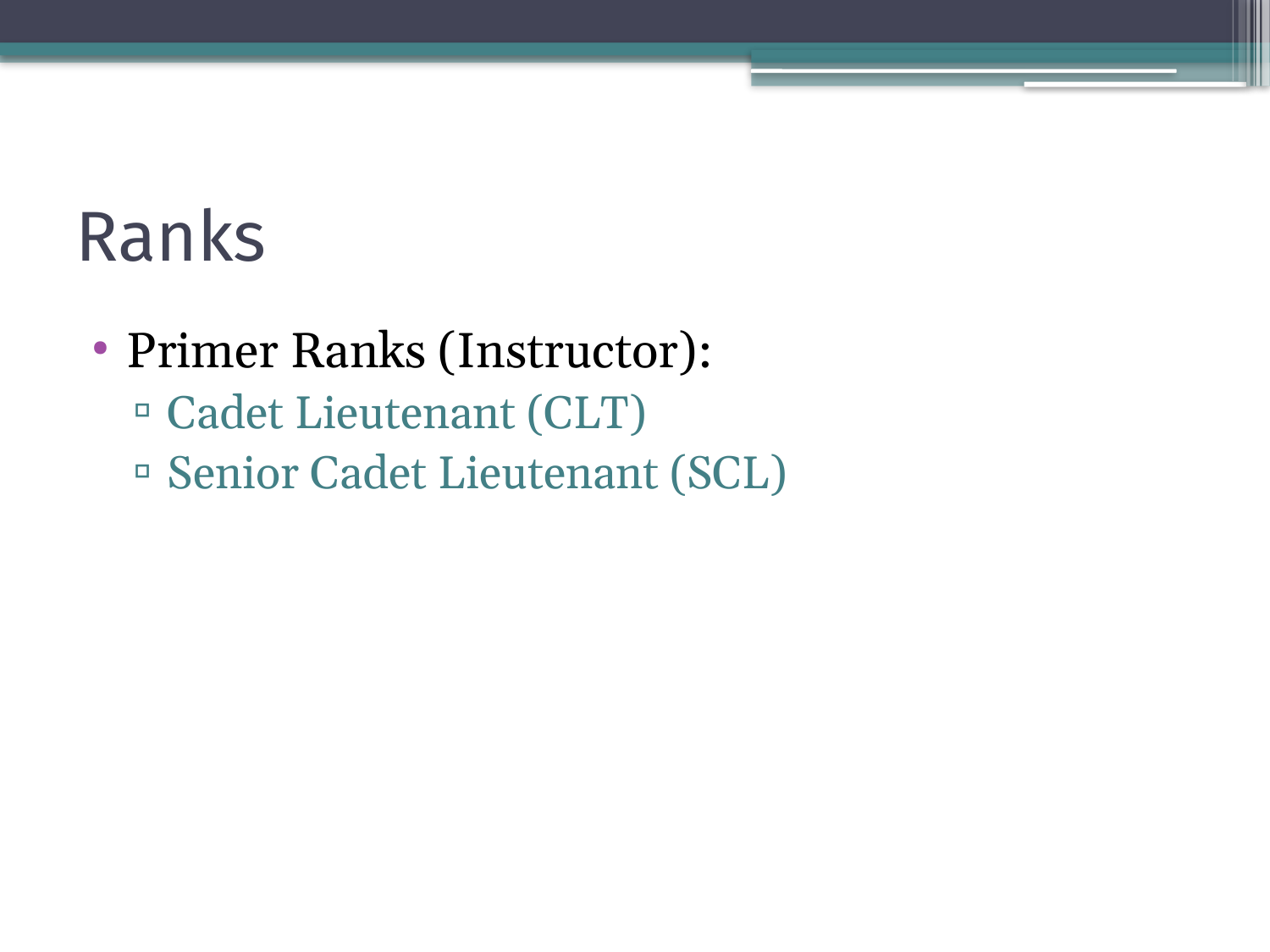

# Ranks
Primer Ranks (Instructor):
Cadet Lieutenant (CLT)
Senior Cadet Lieutenant (SCL)